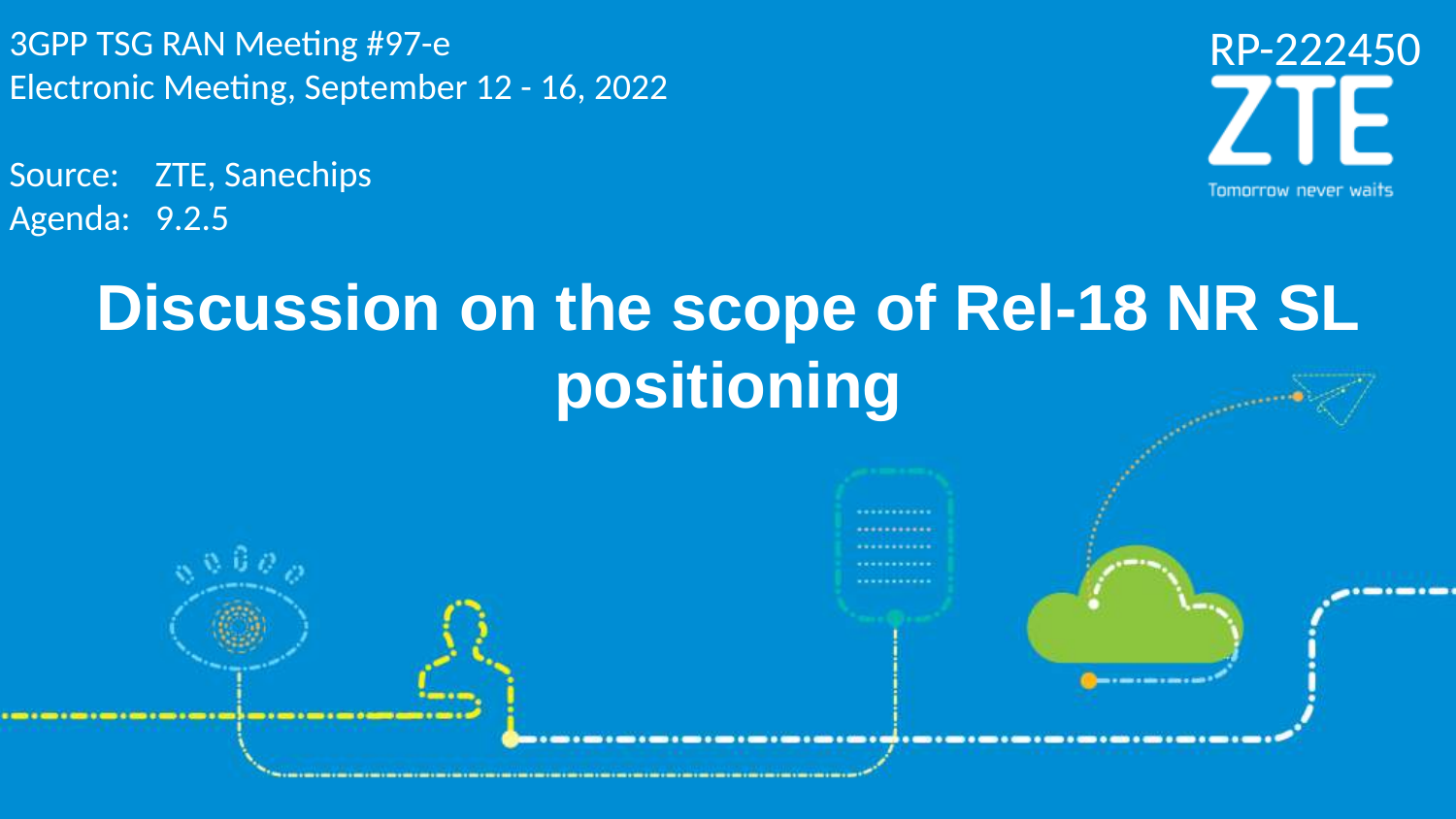

RP-222450
3GPP TSG RAN Meeting #97-e
Electronic Meeting, September 12 - 16, 2022

Source: 	ZTE, Sanechips
Agenda:   9.2.5

Discussion on the scope of Rel-18 NR SL positioning